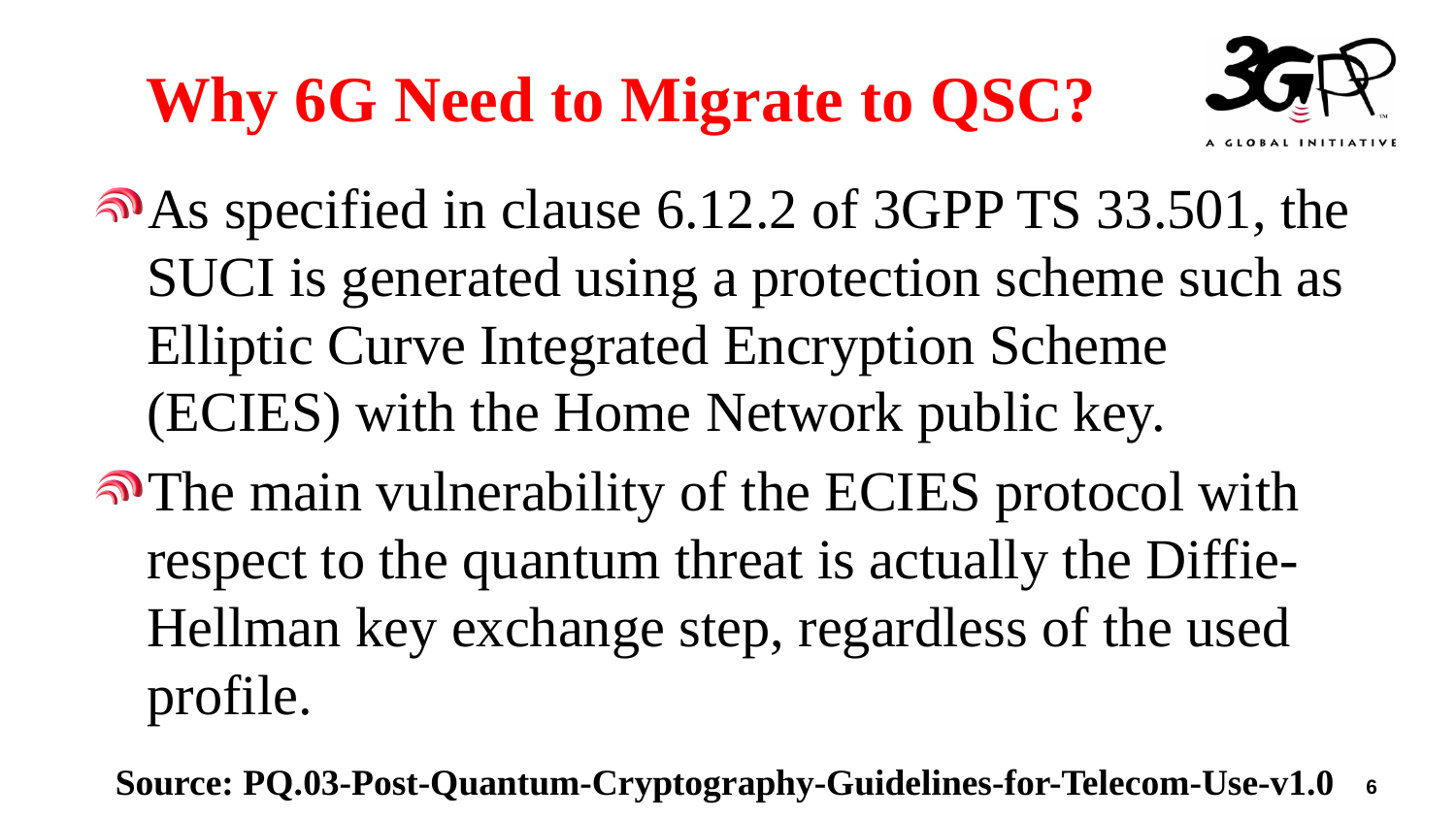

# Why 6G Need to Migrate to QSC?
As specified in clause 6.12.2 of 3GPP TS 33.501, the SUCI is generated using a protection scheme such as Elliptic Curve Integrated Encryption Scheme (ECIES) with the Home Network public key.
The main vulnerability of the ECIES protocol with respect to the quantum threat is actually the Diffie-Hellman key exchange step, regardless of the used profile.
Source: PQ.03-Post-Quantum-Cryptography-Guidelines-for-Telecom-Use-v1.0